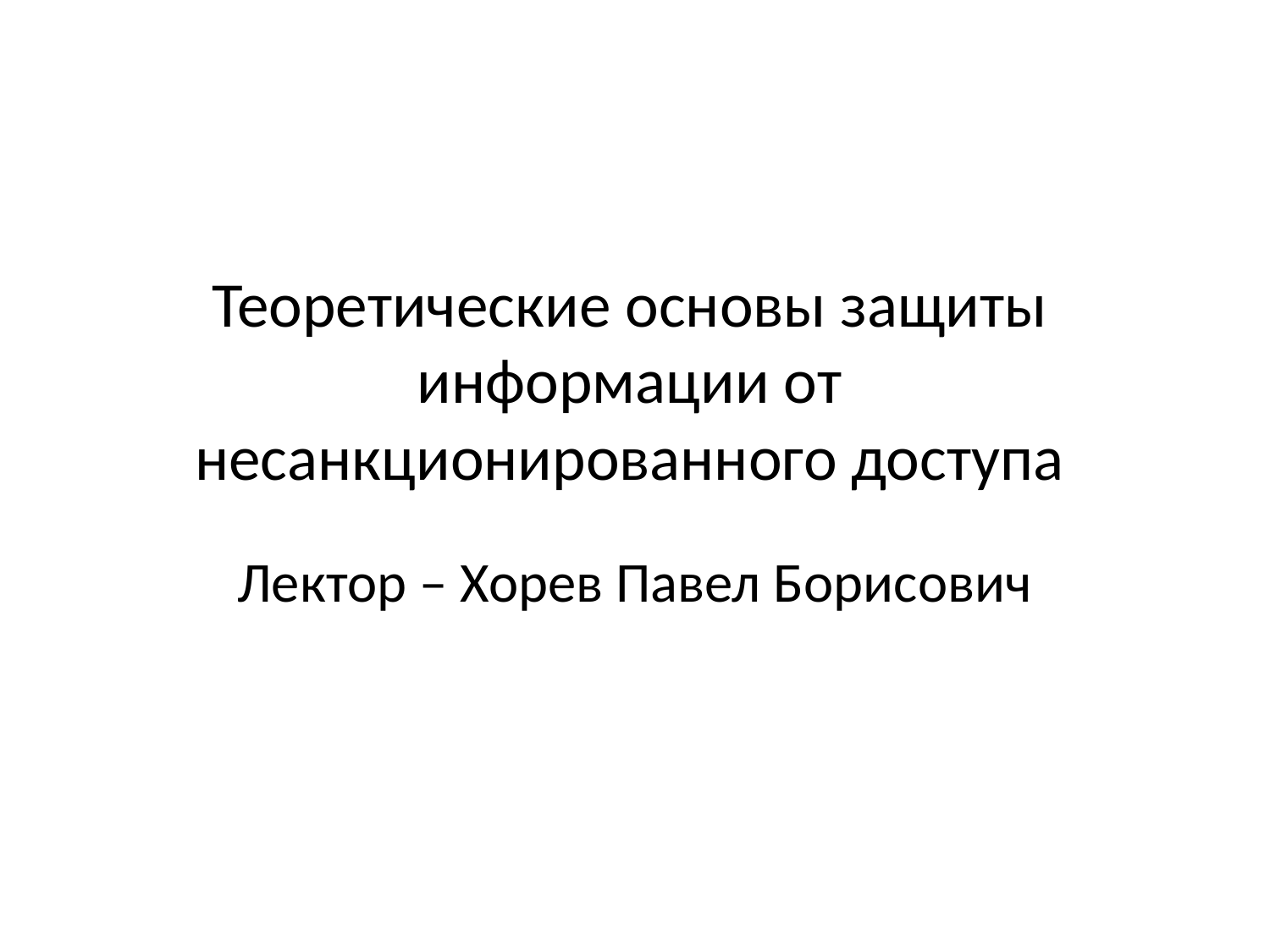

# Теоретические основы защиты информации от несанкционированного доступа
Лектор – Хорев Павел Борисович